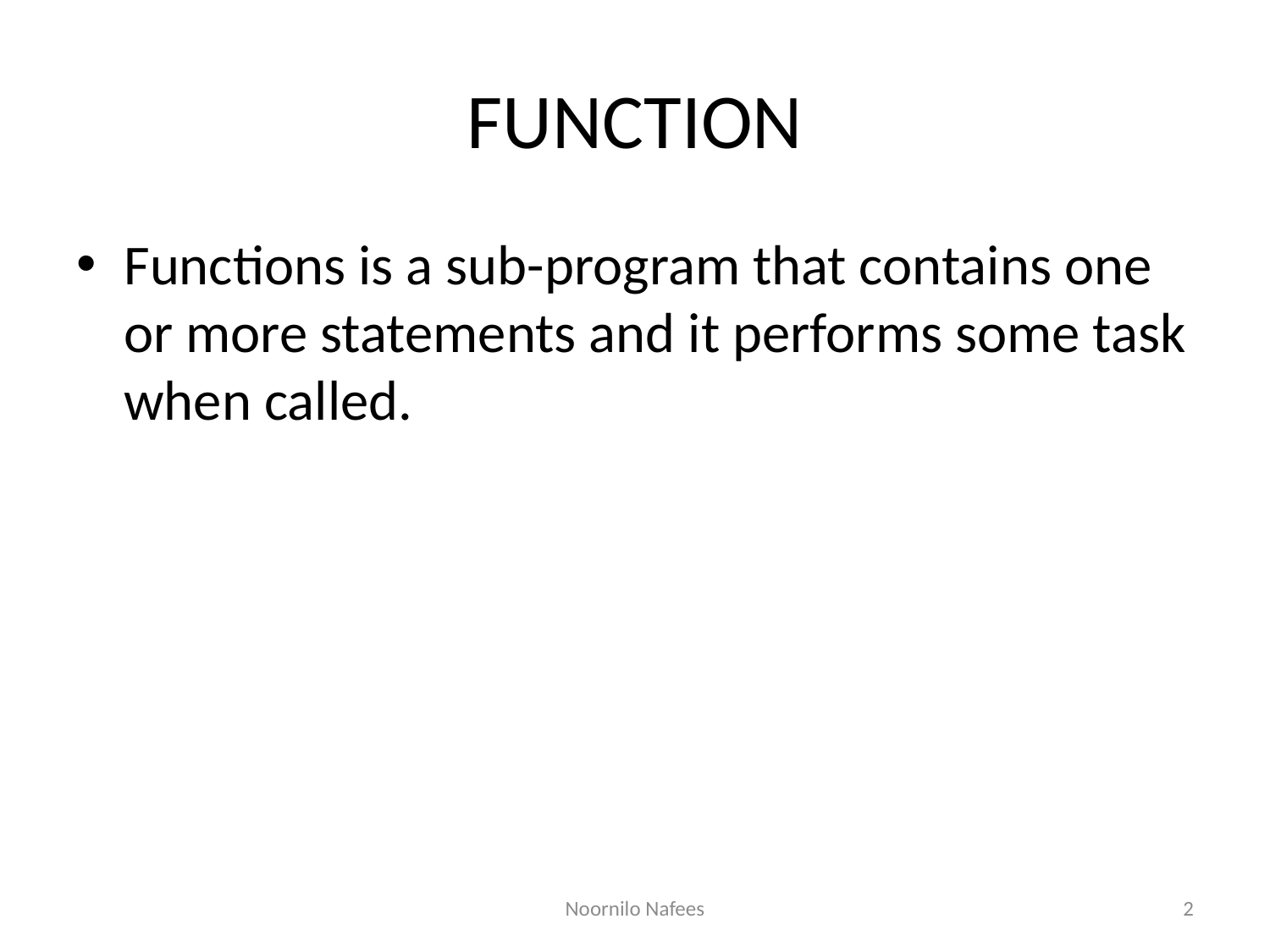

# FUNCTION
Functions is a sub-program that contains one or more statements and it performs some task when called.
Noornilo Nafees
2